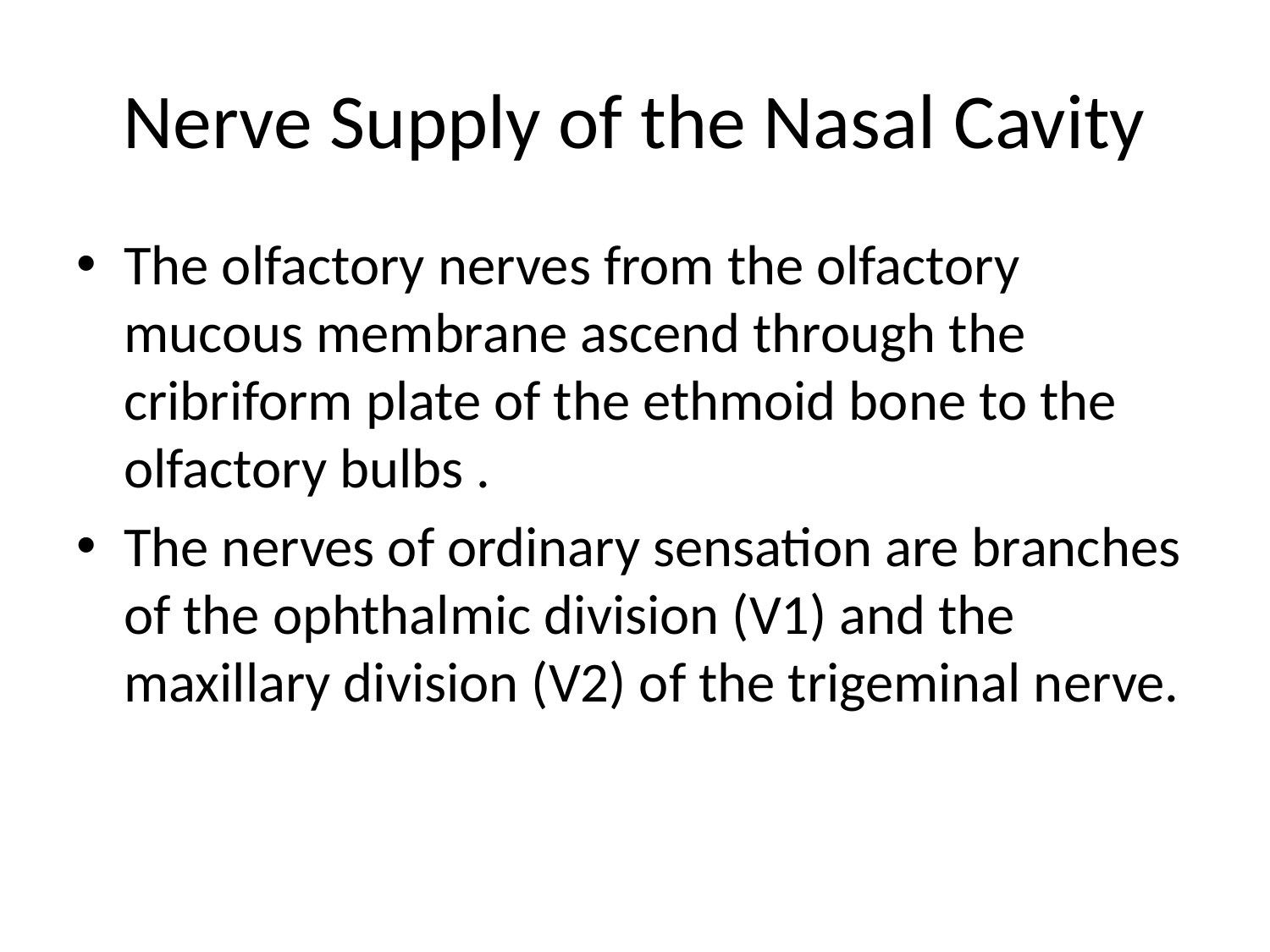

# Nerve Supply of the Nasal Cavity
The olfactory nerves from the olfactory mucous membrane ascend through the cribriform plate of the ethmoid bone to the olfactory bulbs .
The nerves of ordinary sensation are branches of the ophthalmic division (V1) and the maxillary division (V2) of the trigeminal nerve.